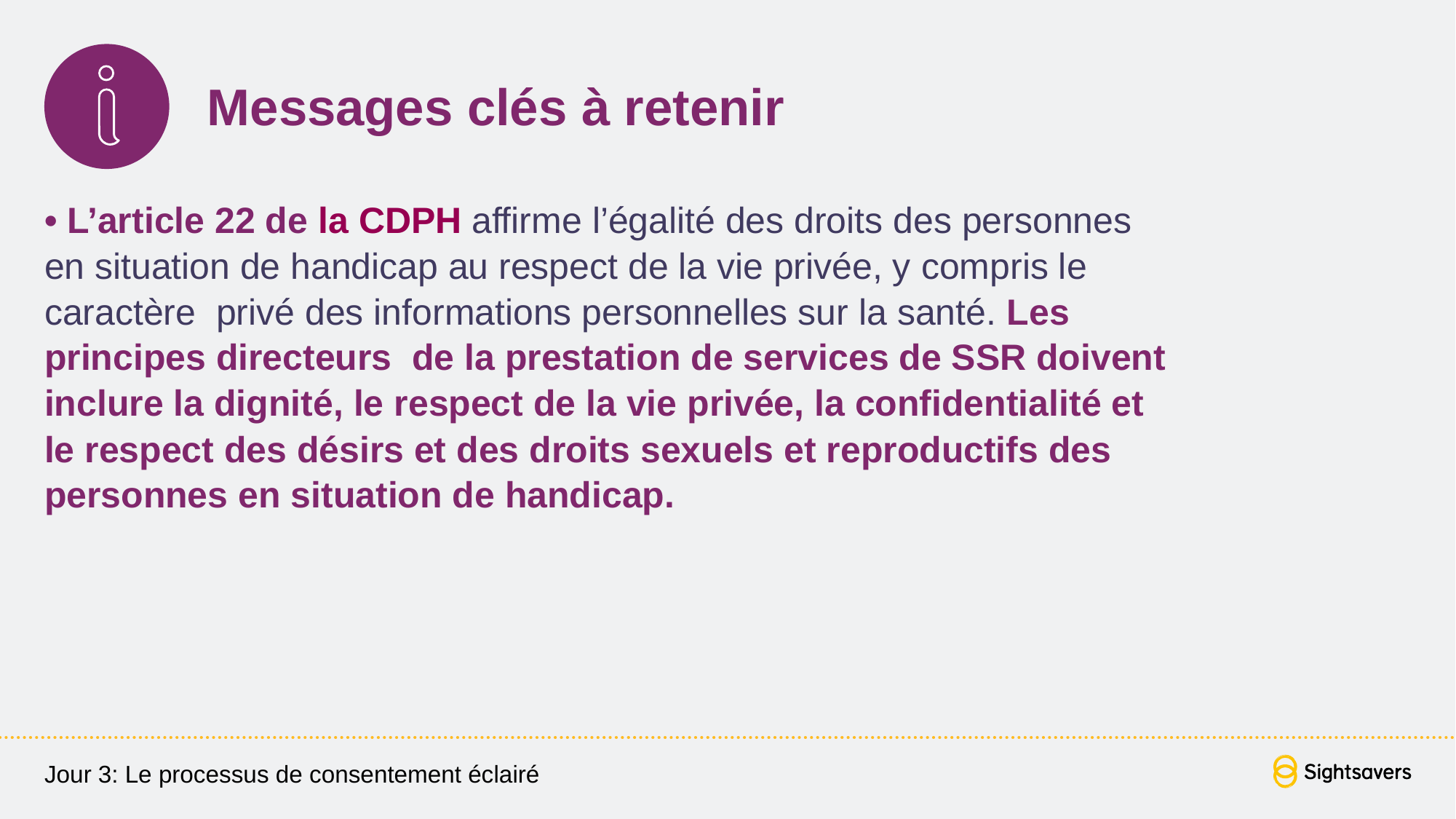

# Messages clés à retenir
• L’article 22 de la CDPH affirme l’égalité des droits des personnes en situation de handicap au respect de la vie privée, y compris le caractère  privé des informations personnelles sur la santé. Les principes directeurs  de la prestation de services de SSR doivent inclure la dignité, le respect de la vie privée, la confidentialité et le respect des désirs et des droits sexuels et reproductifs des personnes en situation de handicap.
Jour 3: Le processus de consentement éclairé